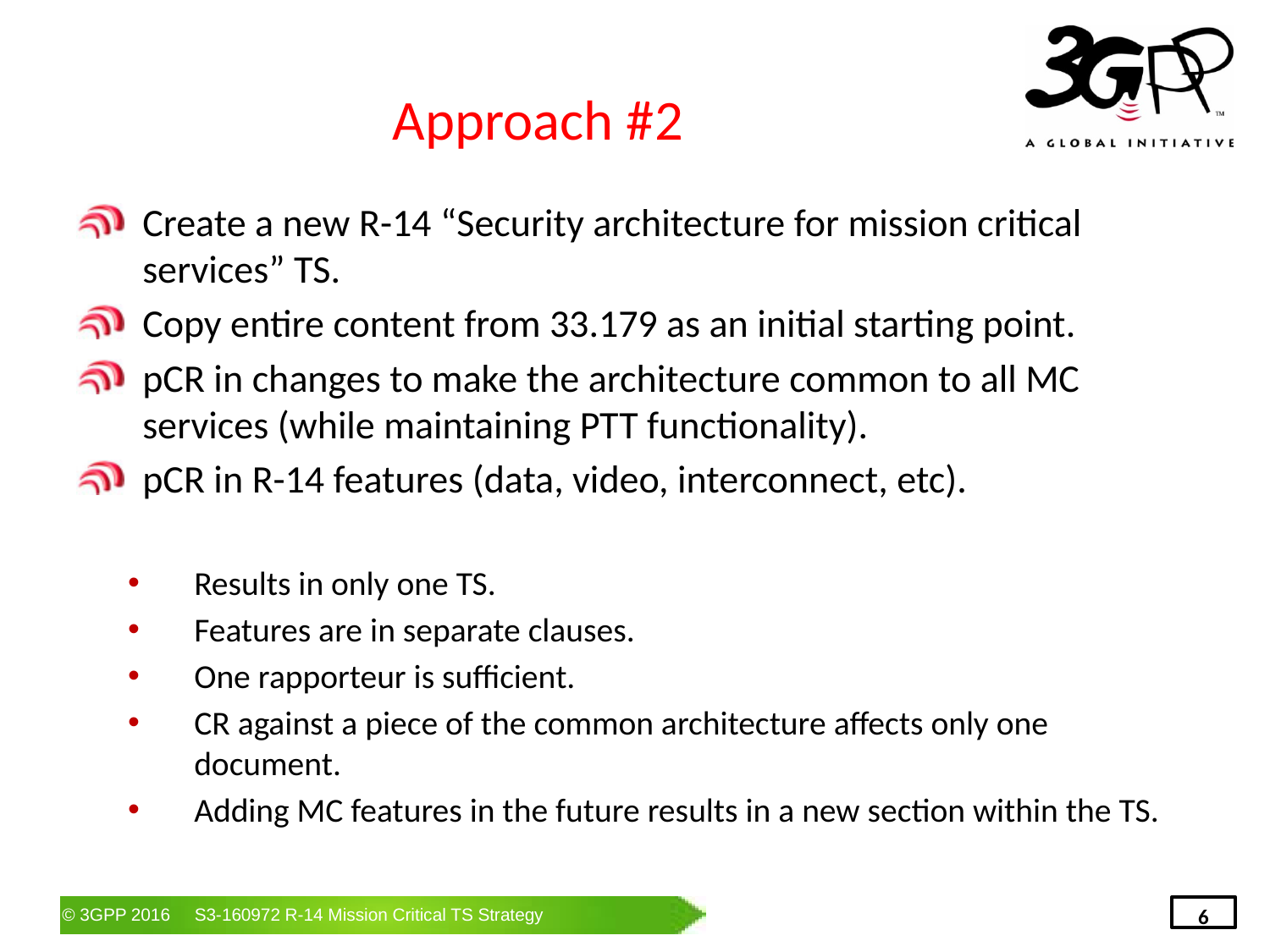

# Approach #2
Create a new R-14 “Security architecture for mission critical services” TS.
Copy entire content from 33.179 as an initial starting point.
pCR in changes to make the architecture common to all MC services (while maintaining PTT functionality).
pCR in R-14 features (data, video, interconnect, etc).

Results in only one TS.
Features are in separate clauses.
One rapporteur is sufficient.
CR against a piece of the common architecture affects only one document.
Adding MC features in the future results in a new section within the TS.